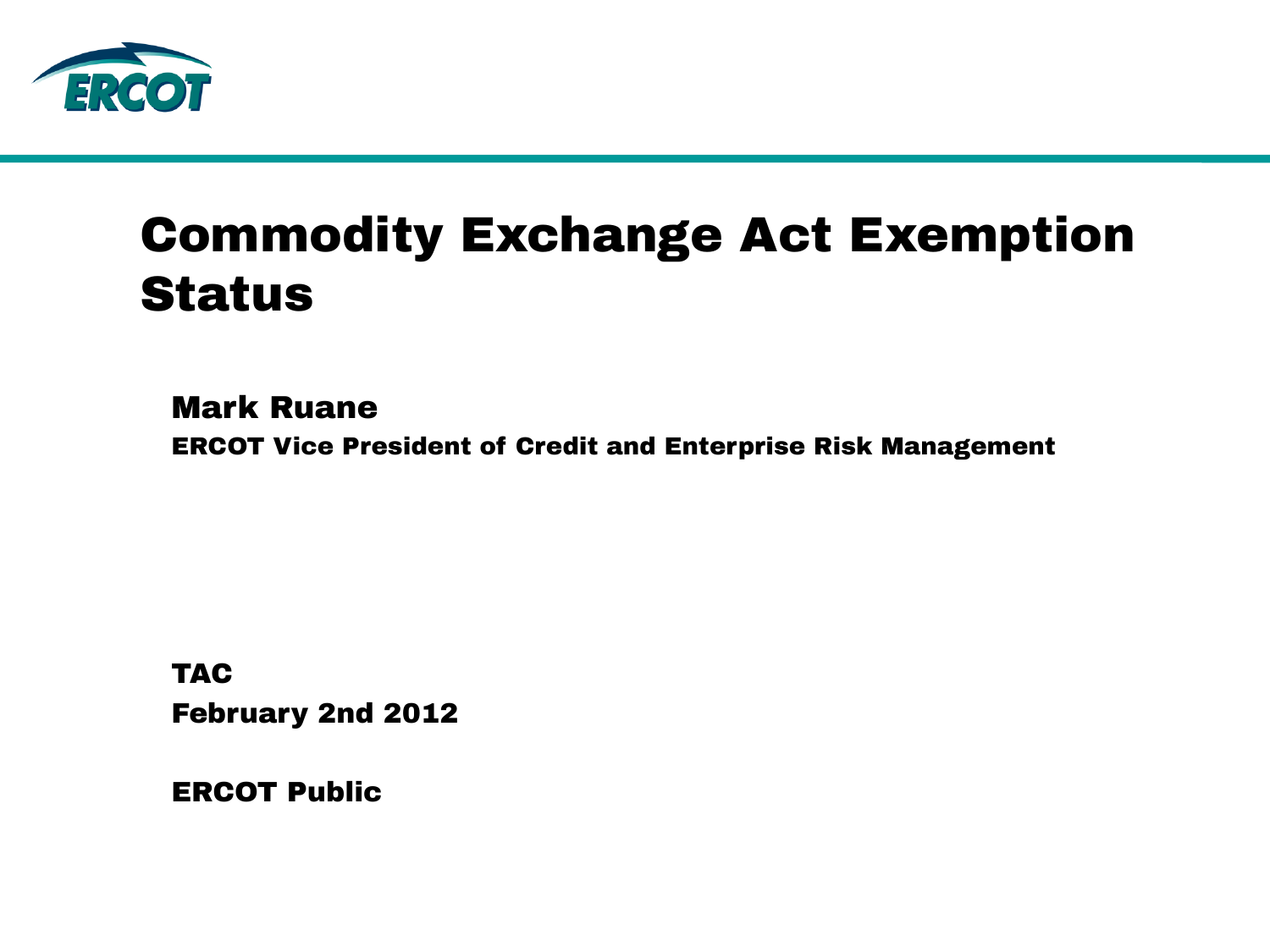

# Commodity Exchange Act Exemption Status
Mark Ruane
ERCOT Vice President of Credit and Enterprise Risk Management

TAC
February 2nd 2012

ERCOT Public